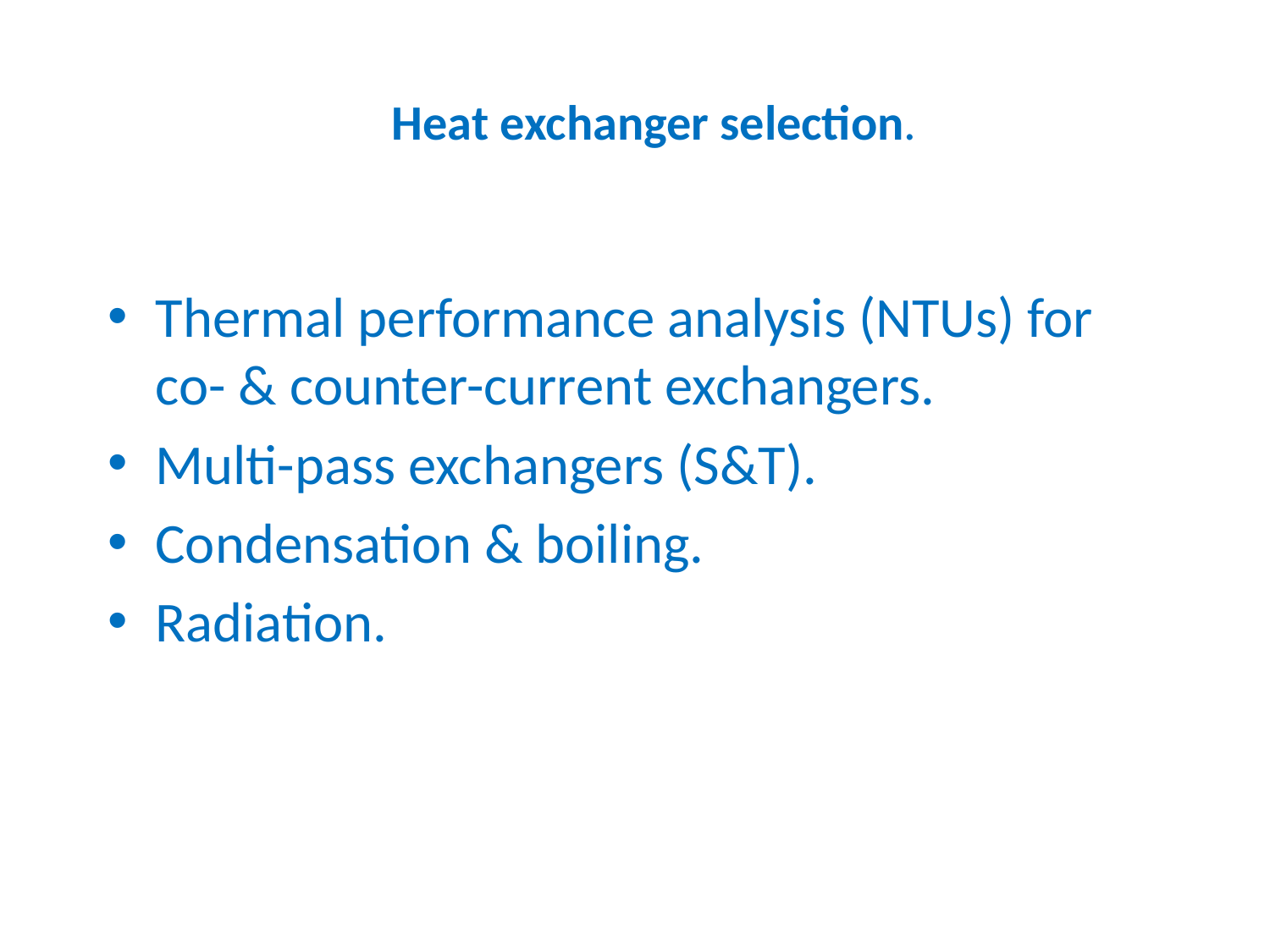

Heat exchanger selection.
Thermal performance analysis (NTUs) for co- & counter-current exchangers.
Multi-pass exchangers (S&T).
Condensation & boiling.
Radiation.